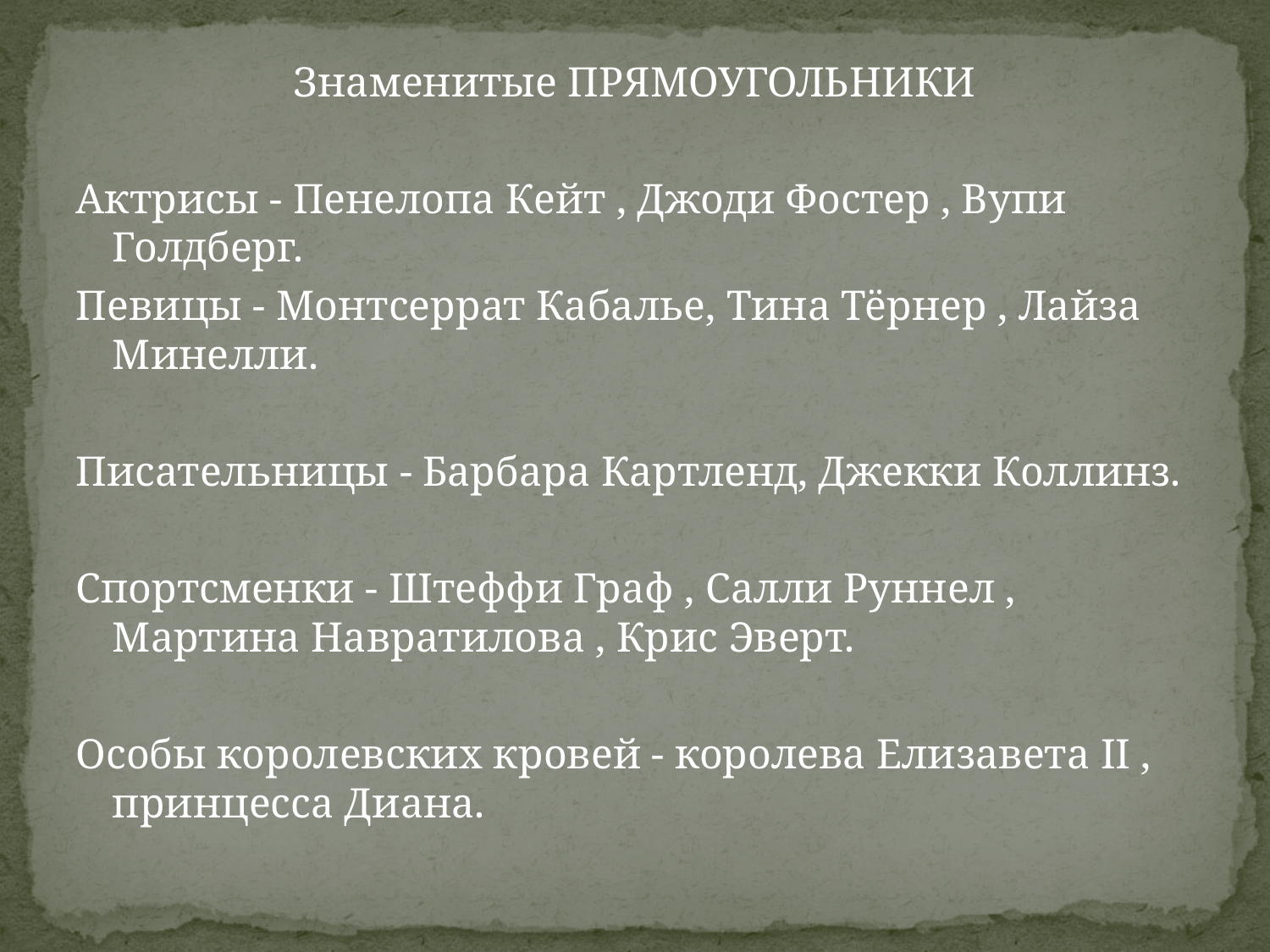

Знаменитые ПРЯМОУГОЛЬНИКИ

Актрисы - Пенелопа Кейт , Джоди Фостер , Вупи Голдберг.
Певицы - Монтсеррат Кабалье, Тина Тёрнер , Лайза Минелли.

Писательницы - Барбара Картленд, Джекки Коллинз.

Спортсменки - Штеффи Граф , Салли Руннел , Мартина Навратилова , Крис Эверт.

Особы королевских кровей - королева Елизавета II , принцесса Диана.